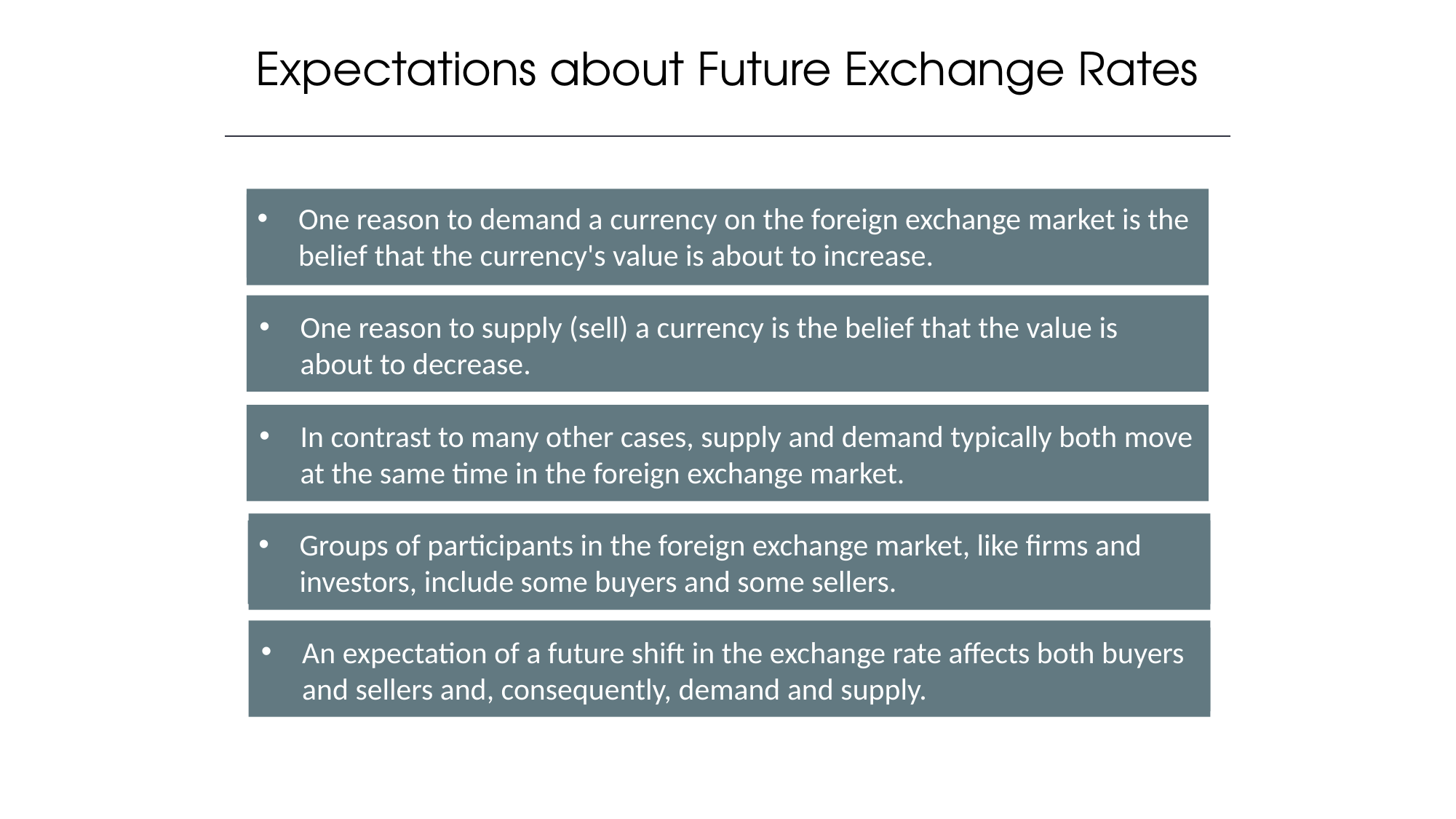

Expectations about Future Exchange Rates

One reason to demand a currency on the foreign exchange market is the belief that the currency's value is about to increase.

One reason to supply (sell) a currency is the belief that the value is about to decrease.

In contrast to many other cases, supply and demand typically both move at the same time in the foreign exchange market.

Groups of participants in the foreign exchange market, like firms and investors, include some buyers and some sellers.

An expectation of a future shift in the exchange rate affects both buyers and sellers and, consequently, demand and supply.